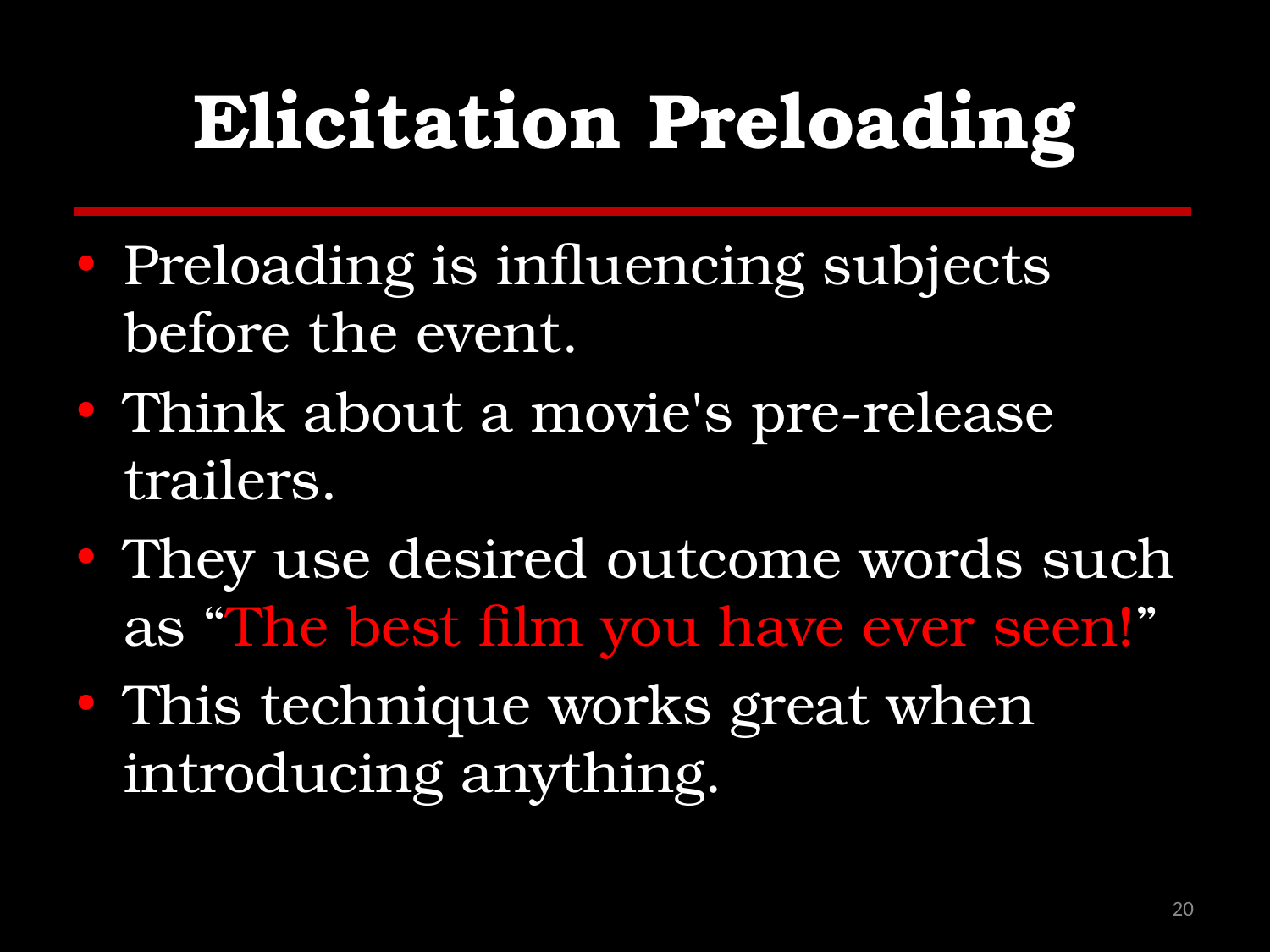

# Elicitation Preloading
Preloading is influencing subjects before the event.
Think about a movie's pre-release trailers.
They use desired outcome words such as “The best film you have ever seen!”
This technique works great when introducing anything.
20